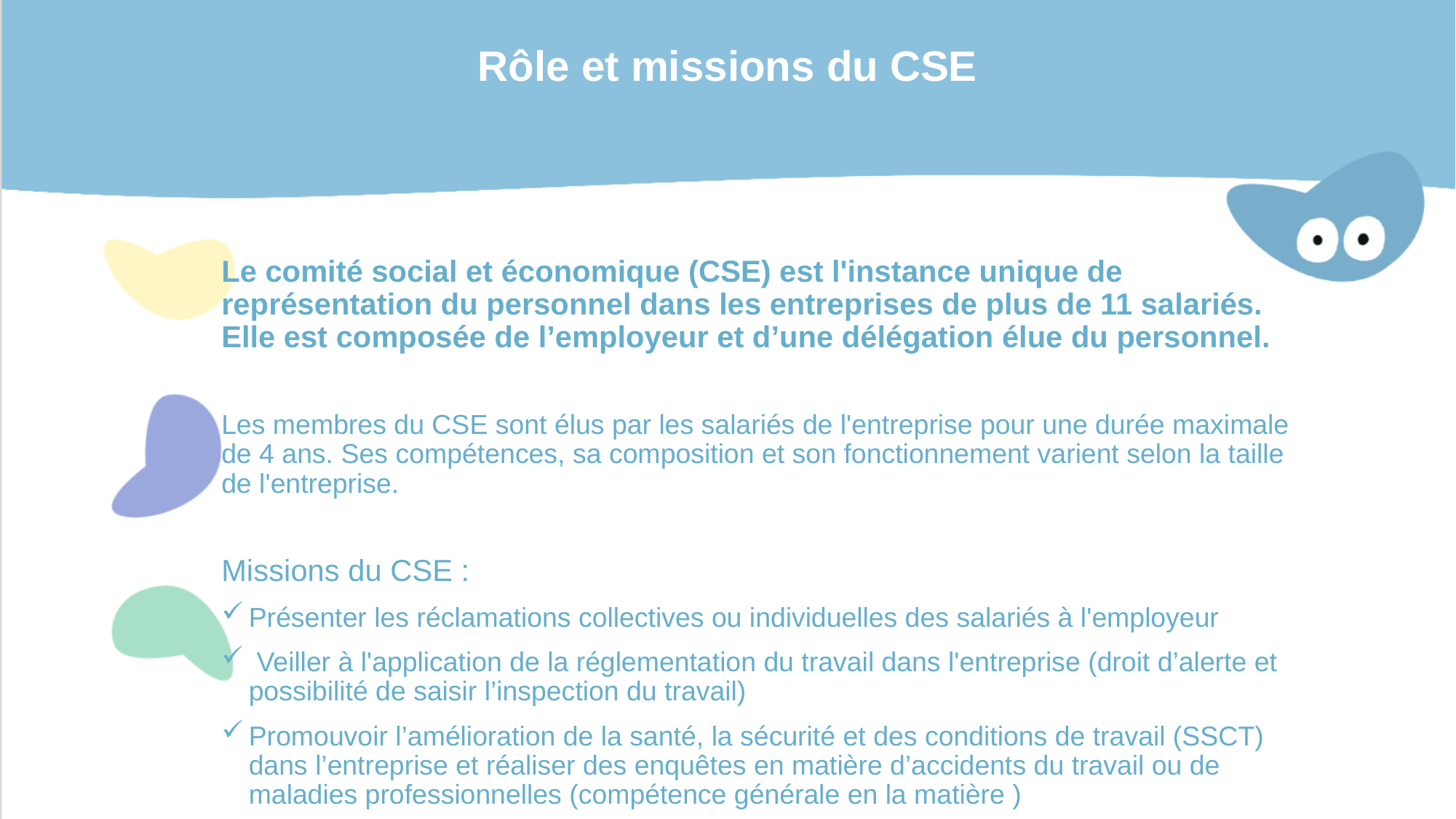

Rôle et missions du CSE
Le comité social et économique (CSE) est l'instance unique de représentation du personnel dans les entreprises de plus de 11 salariés. Elle est composée de l’employeur et d’une délégation élue du personnel.

Les membres du CSE sont élus par les salariés de l'entreprise pour une durée maximale de 4 ans. Ses compétences, sa composition et son fonctionnement varient selon la taille de l'entreprise.

Missions du CSE :
Présenter les réclamations collectives ou individuelles des salariés à l'employeur
 Veiller à l'application de la réglementation du travail dans l'entreprise (droit d’alerte et possibilité de saisir l’inspection du travail)
Promouvoir l’amélioration de la santé, la sécurité et des conditions de travail (SSCT) dans l’entreprise et réaliser des enquêtes en matière d’accidents du travail ou de maladies professionnelles (compétence générale en la matière )